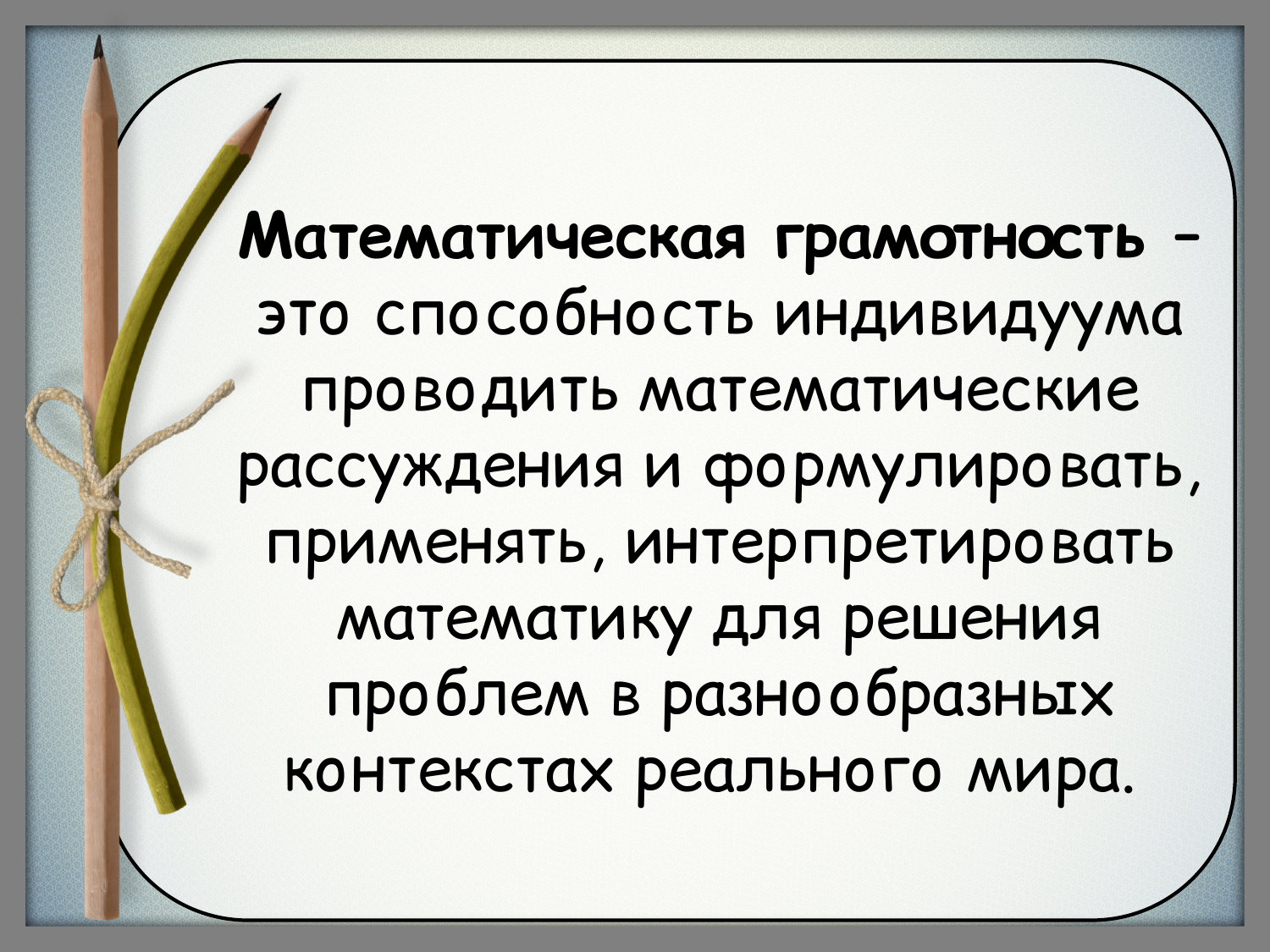

Математическая грамотность – это способность индивидуума проводить математические рассуждения и формулировать, применять, интерпретировать математику для решения проблем в разнообразных контекстах реального мира.